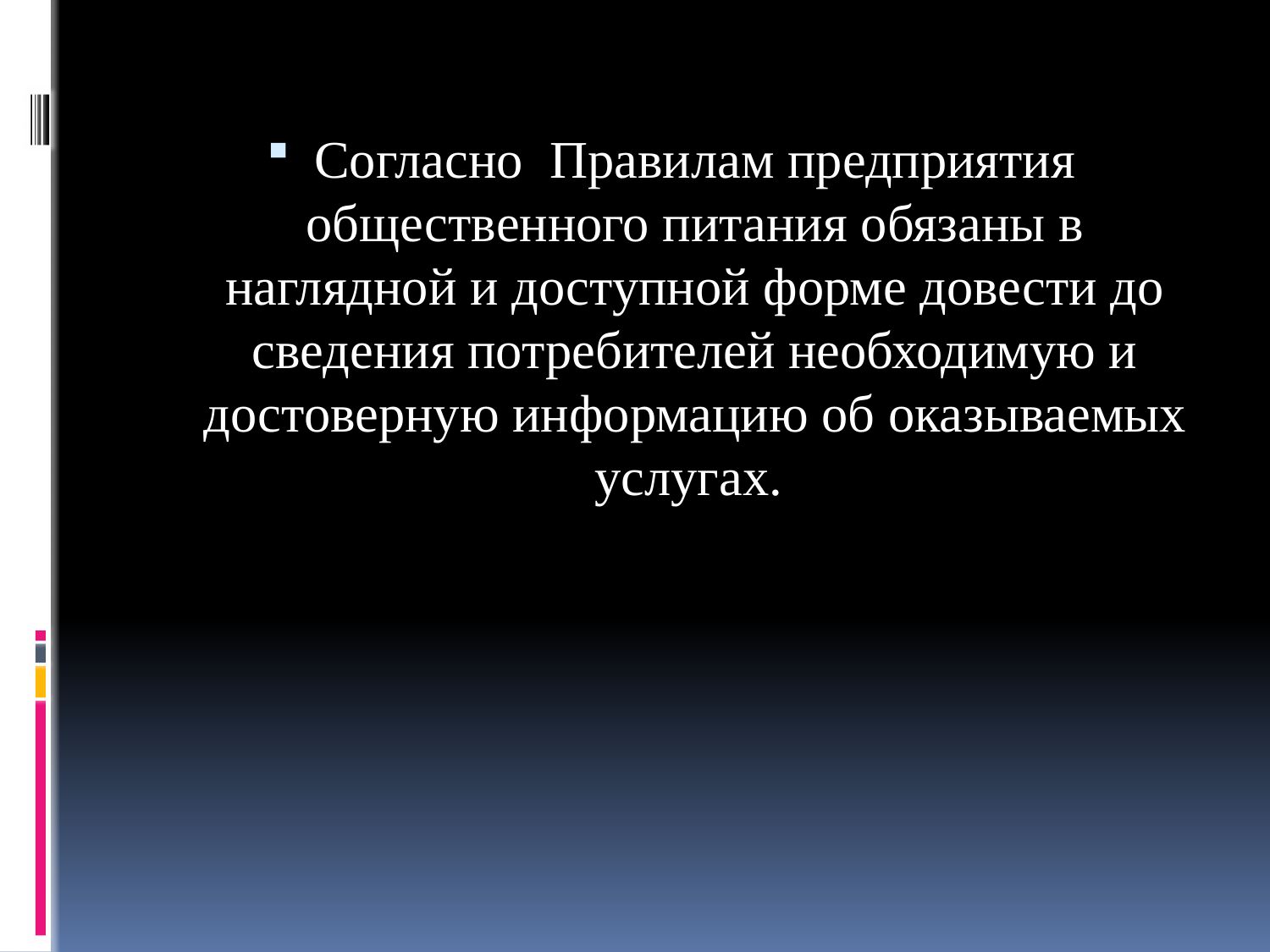

#
Согласно  Правилам предприятия общественного питания обязаны в наглядной и доступной форме довести до сведения потребителей необходимую и достоверную информацию об оказываемых услугах.